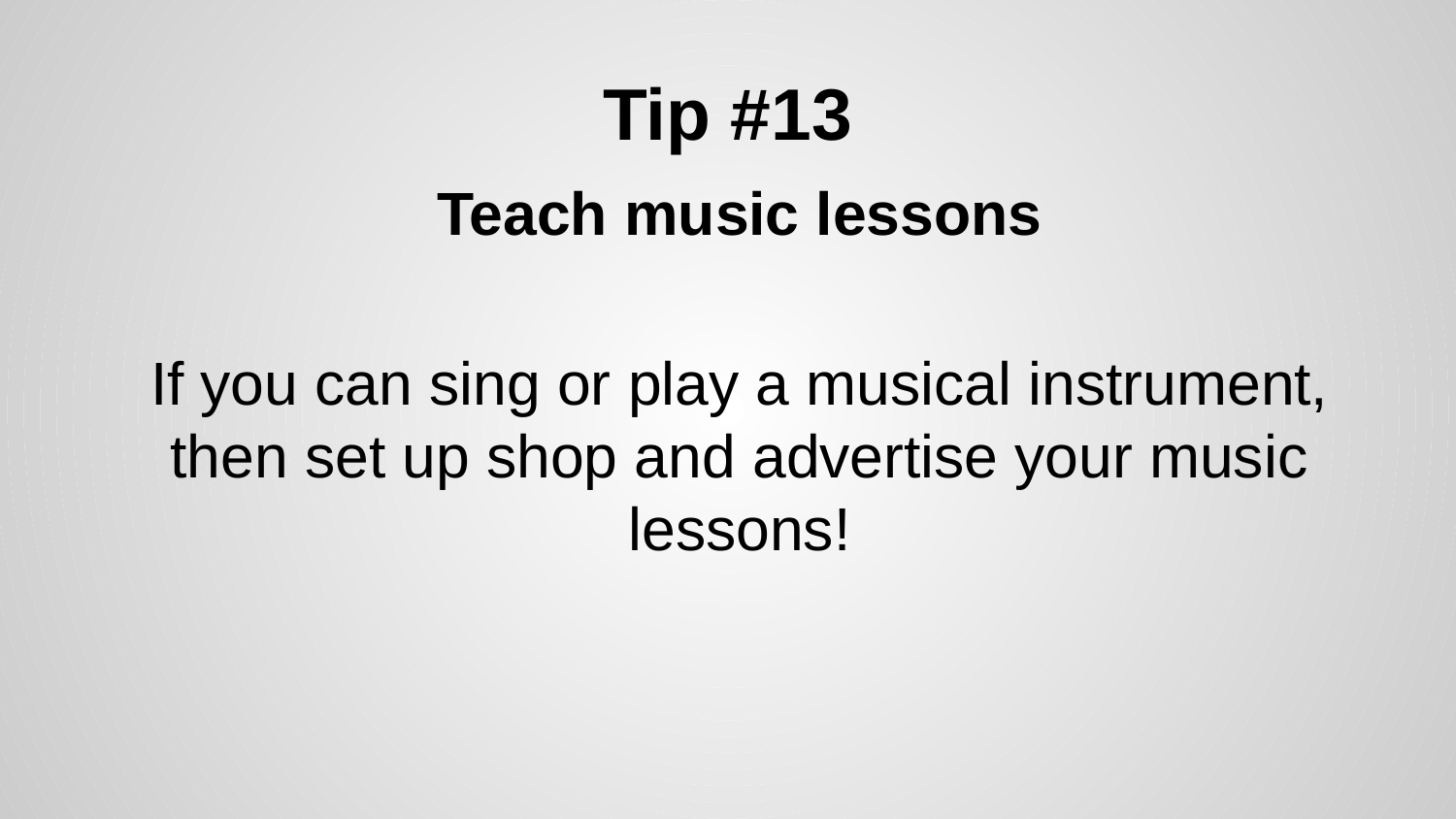

# Tip #13

Teach music lessons

If you can sing or play a musical instrument, then set up shop and advertise your music lessons!